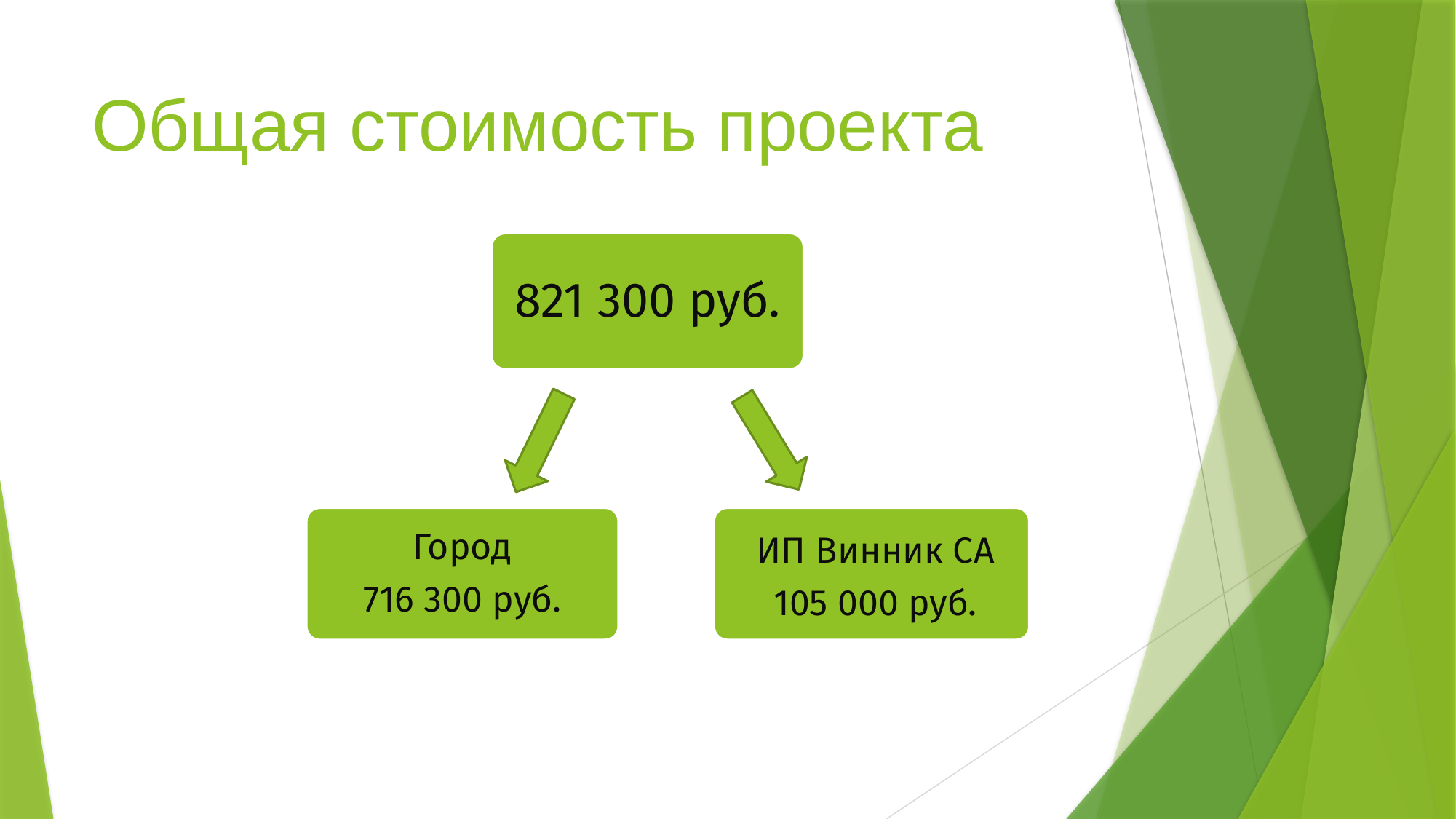

# Общая стоимость проекта

821 300 руб.

Город
716 300 руб.

ИП Винник СА
105 000 руб.